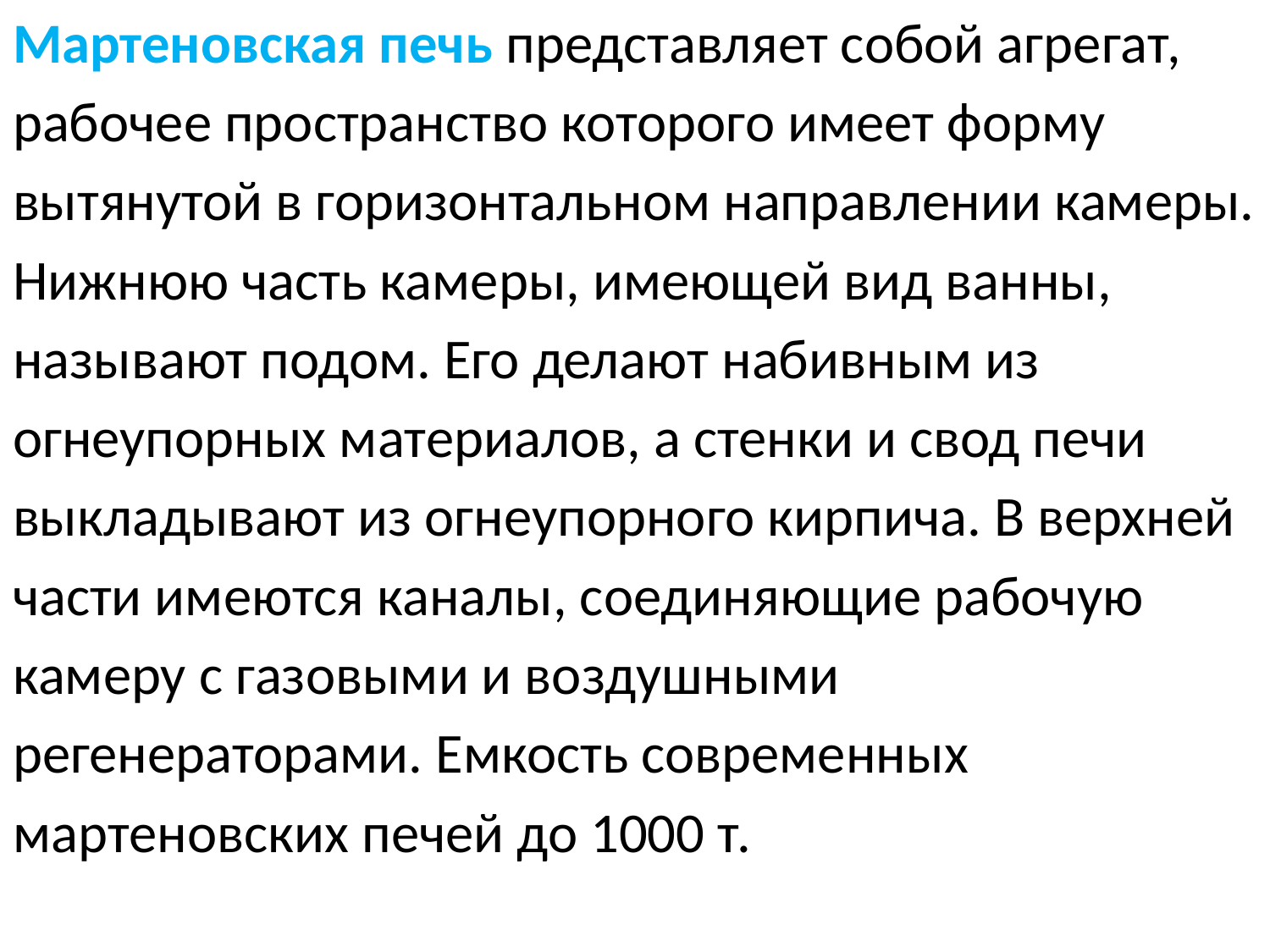

Мартеновская печь представляет собой агрегат,
рабочее пространство которого имеет форму
вытянутой в горизонтальном направлении камеры.
Нижнюю часть камеры, имеющей вид ванны,
называют подом. Его делают набивным из
огнеупорных материалов, а стенки и свод печи
выкладывают из огнеупорного кирпича. В верхней
части имеются каналы, соединяющие рабочую
камеру с газовыми и воздушными
регенераторами. Емкость современных
мартеновских печей до 1000 т.